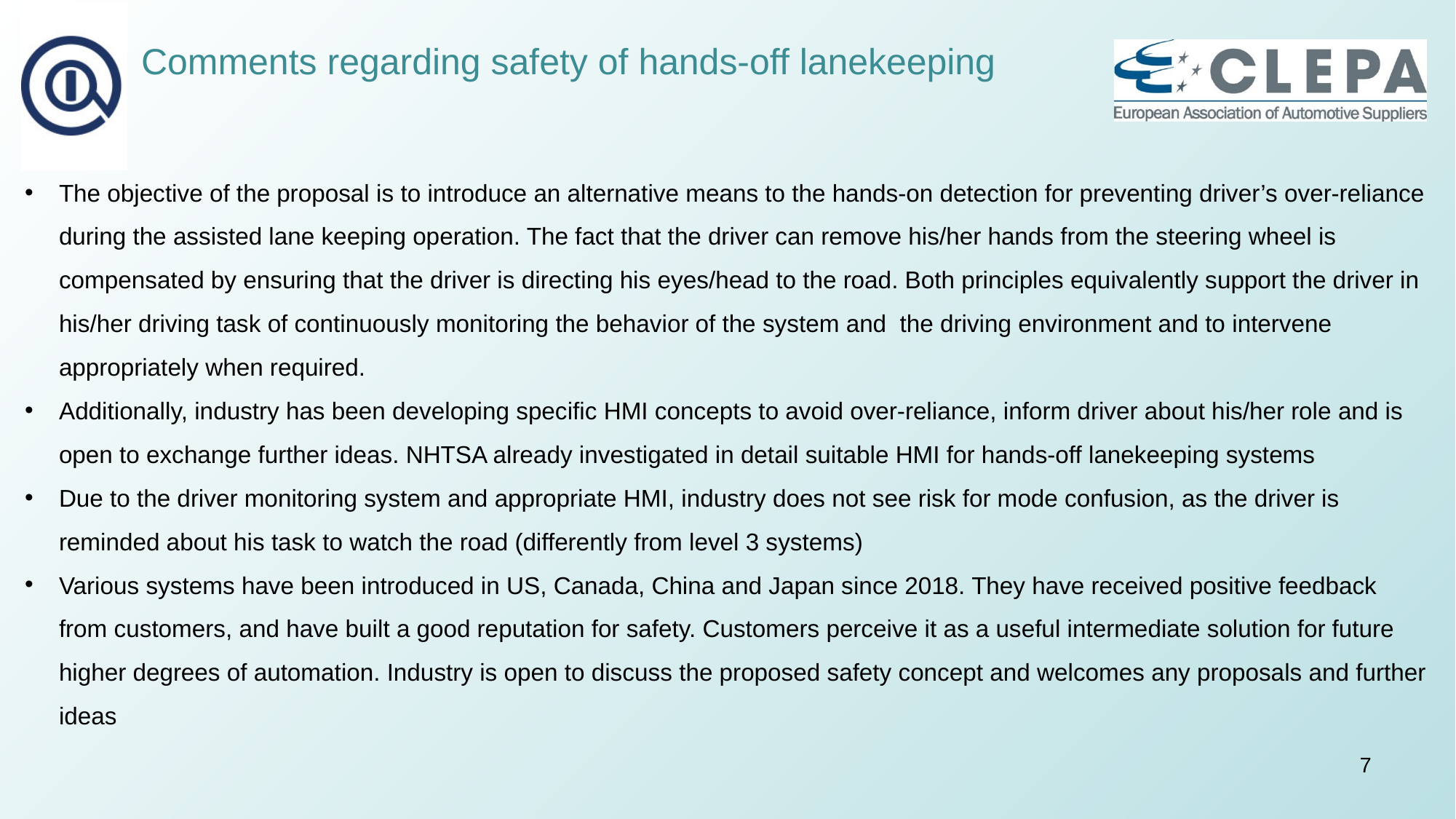

# Comments regarding safety of hands-off lanekeeping
The objective of the proposal is to introduce an alternative means to the hands-on detection for preventing driver’s over-reliance during the assisted lane keeping operation. The fact that the driver can remove his/her hands from the steering wheel is compensated by ensuring that the driver is directing his eyes/head to the road. Both principles equivalently support the driver in his/her driving task of continuously monitoring the behavior of the system and  the driving environment and to intervene appropriately when required.
Additionally, industry has been developing specific HMI concepts to avoid over-reliance, inform driver about his/her role and is open to exchange further ideas. NHTSA already investigated in detail suitable HMI for hands-off lanekeeping systems
Due to the driver monitoring system and appropriate HMI, industry does not see risk for mode confusion, as the driver is reminded about his task to watch the road (differently from level 3 systems)
Various systems have been introduced in US, Canada, China and Japan since 2018. They have received positive feedback from customers, and have built a good reputation for safety. Customers perceive it as a useful intermediate solution for future higher degrees of automation. Industry is open to discuss the proposed safety concept and welcomes any proposals and further ideas

7